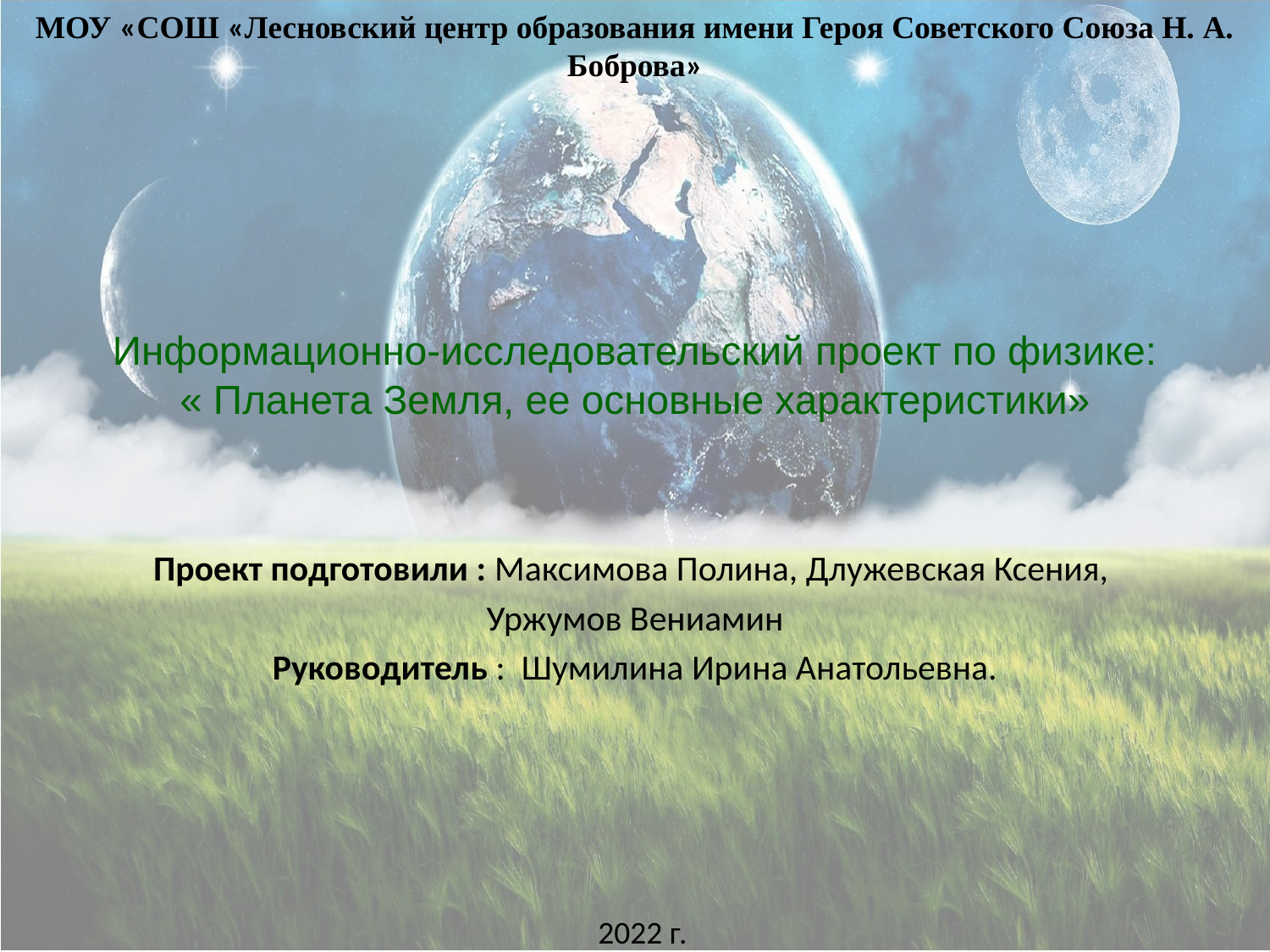

МОУ «СОШ «Лесновский центр образования имени Героя Советского Союза Н. А. Боброва»
# Информационно-исследовательский проект по физике: « Планета Земля, ее основные характеристики»
Проект подготовили : Максимова Полина, Длужевская Ксения,
Уржумов Вениамин
Руководитель :  Шумилина Ирина Анатольевна.

2022 г.